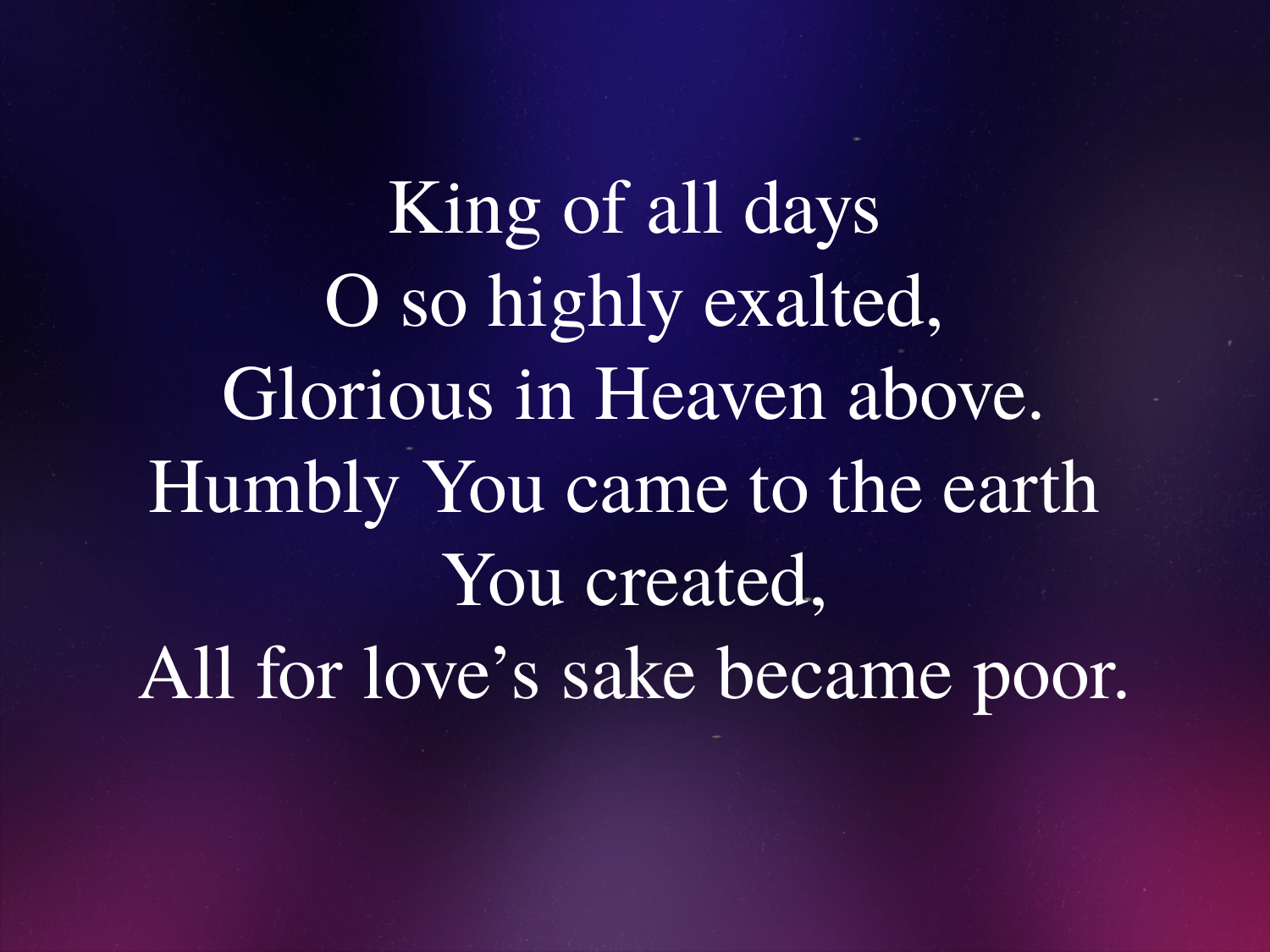

# King of all days O so highly exalted, Glorious in Heaven above. Humbly You came to the earth You created, All for love’s sake became poor.